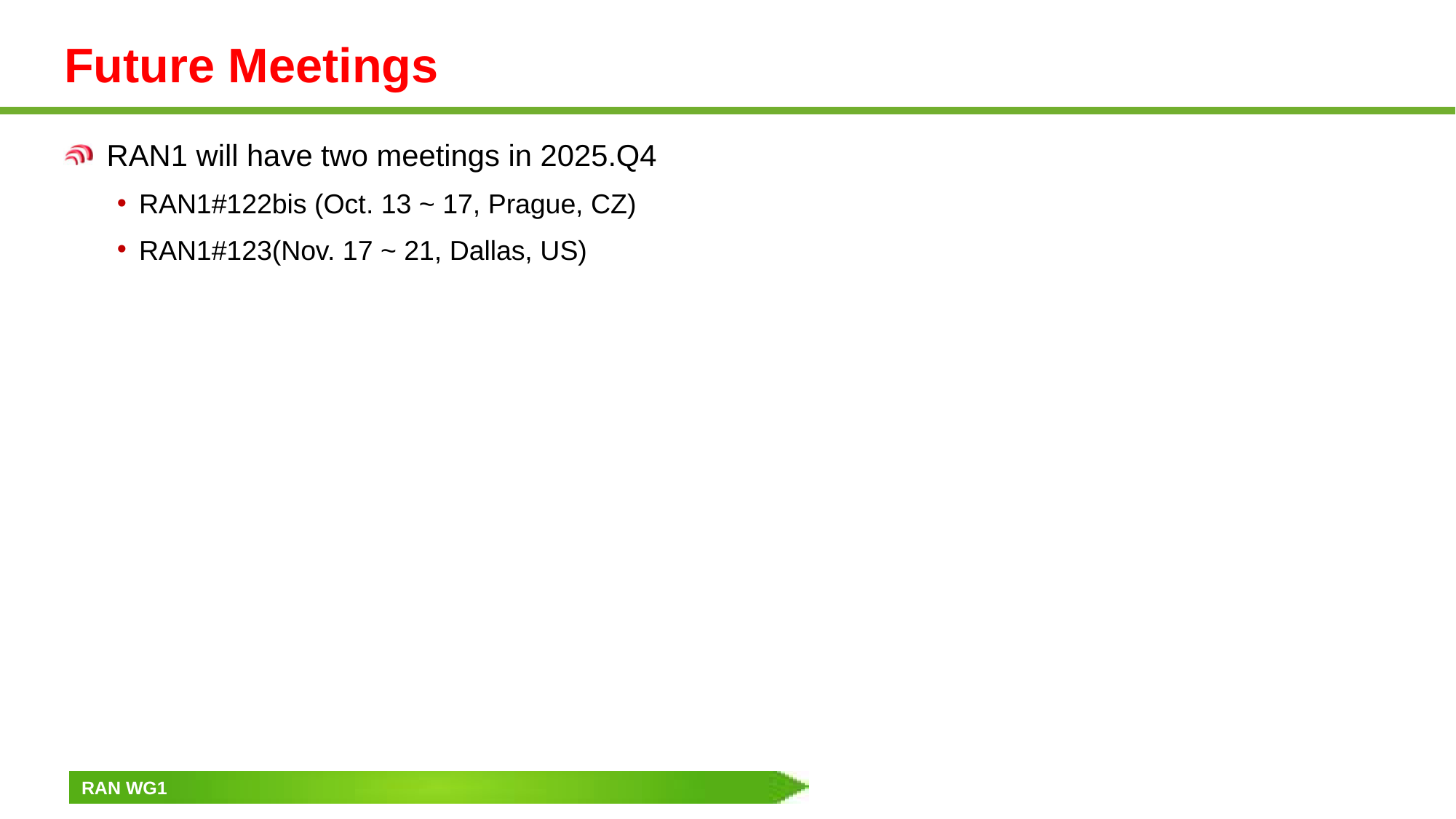

# Future Meetings
RAN1 will have two meetings in 2025.Q4
RAN1#122bis (Oct. 13 ~ 17, Prague, CZ)
RAN1#123(Nov. 17 ~ 21, Dallas, US)